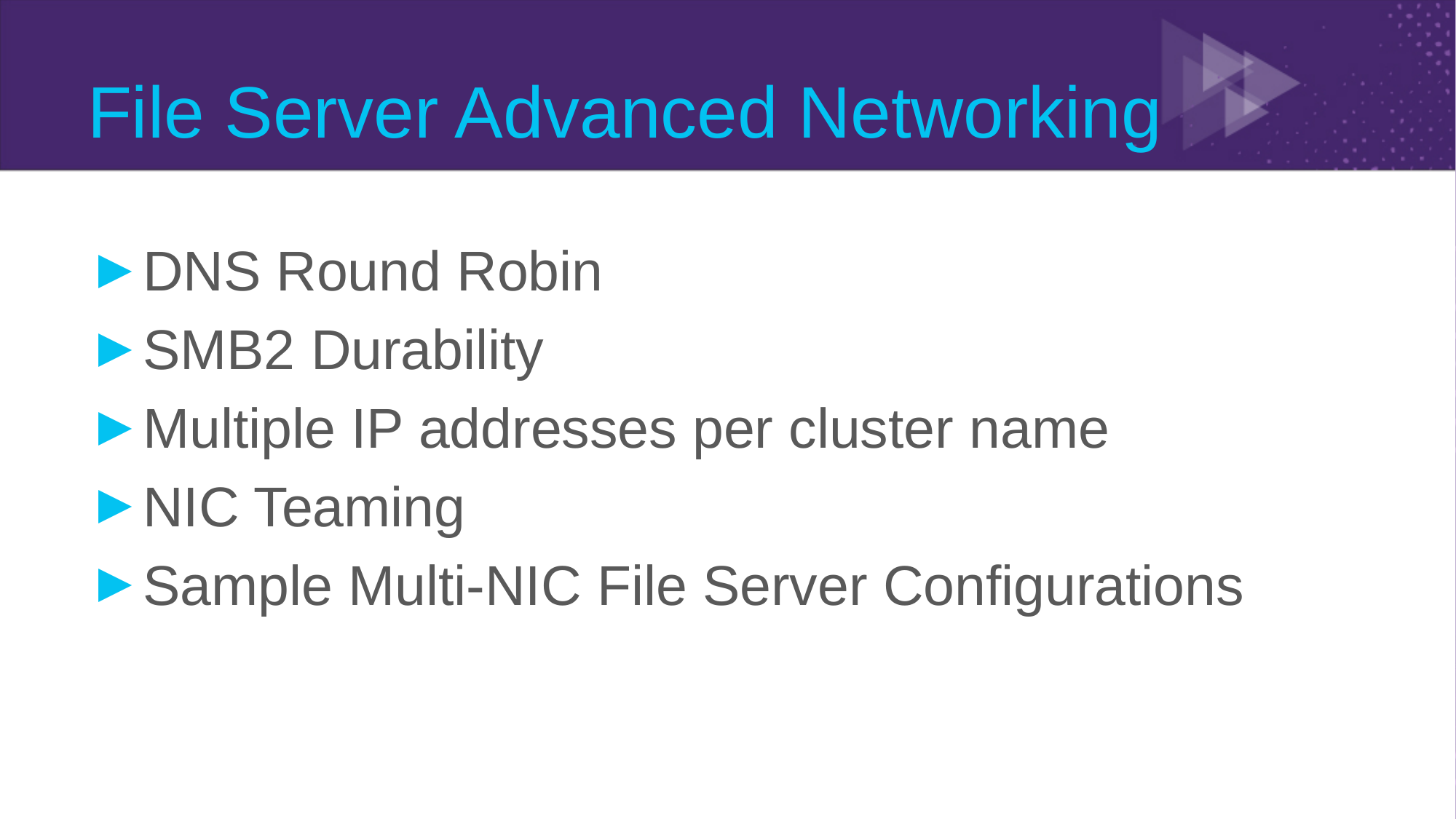

# File Server Advanced Networking
DNS Round Robin
SMB2 Durability
Multiple IP addresses per cluster name
NIC Teaming
Sample Multi-NIC File Server Configurations